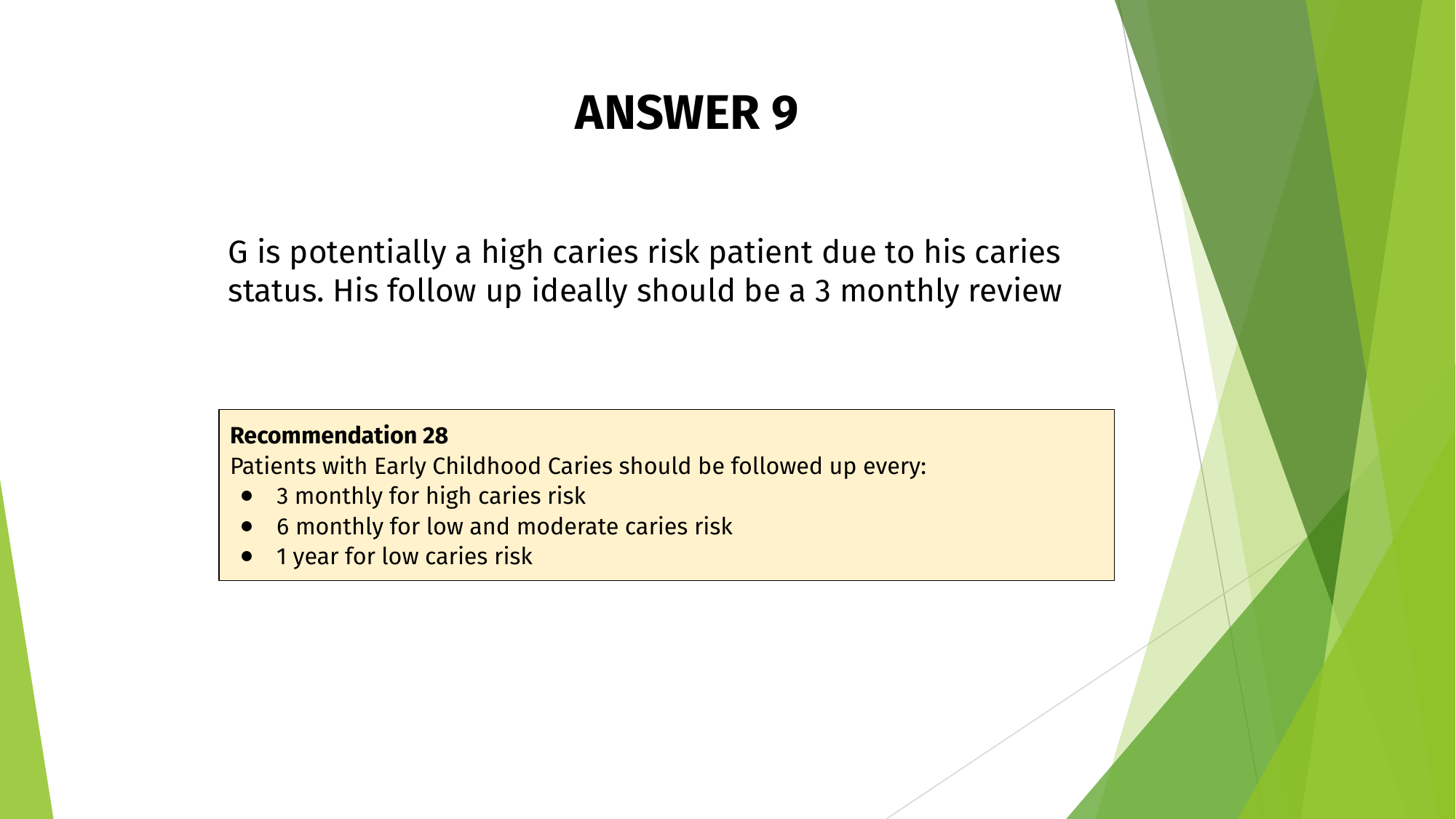

ANSWER 9
G is potentially a high caries risk patient due to his caries status. His follow up ideally should be a 3 monthly review

# Recommendation 28
Patients with Early Childhood Caries should be followed up every:
3 monthly for high caries risk
6 monthly for low and moderate caries risk
1 year for low caries risk